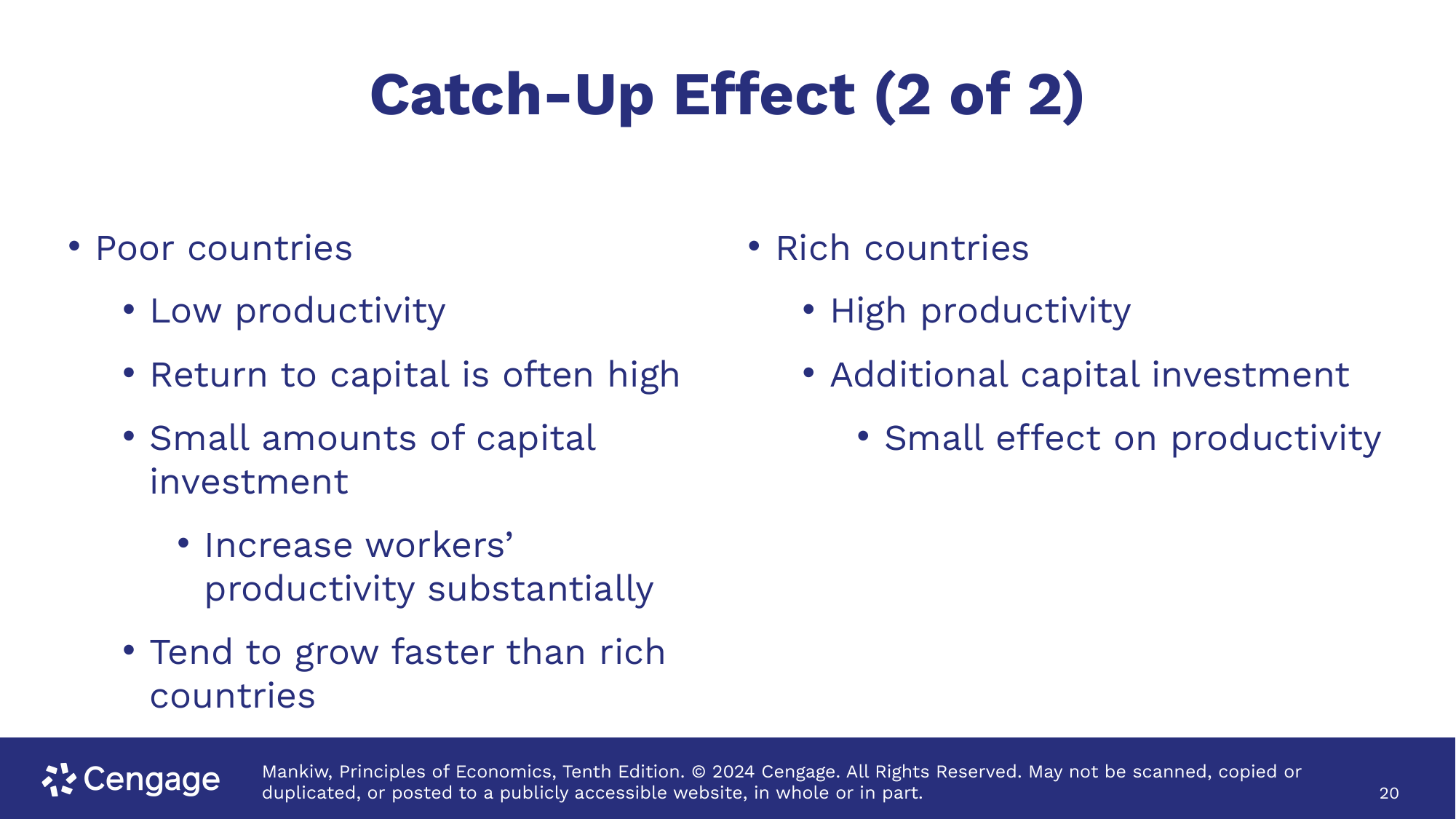

# Catch-Up Effect (2 of 2)
Poor countries
Low productivity
Return to capital is often high
Small amounts of capital investment
Increase workers’ productivity substantially
Tend to grow faster than rich countries
Rich countries
High productivity
Additional capital investment
Small effect on productivity